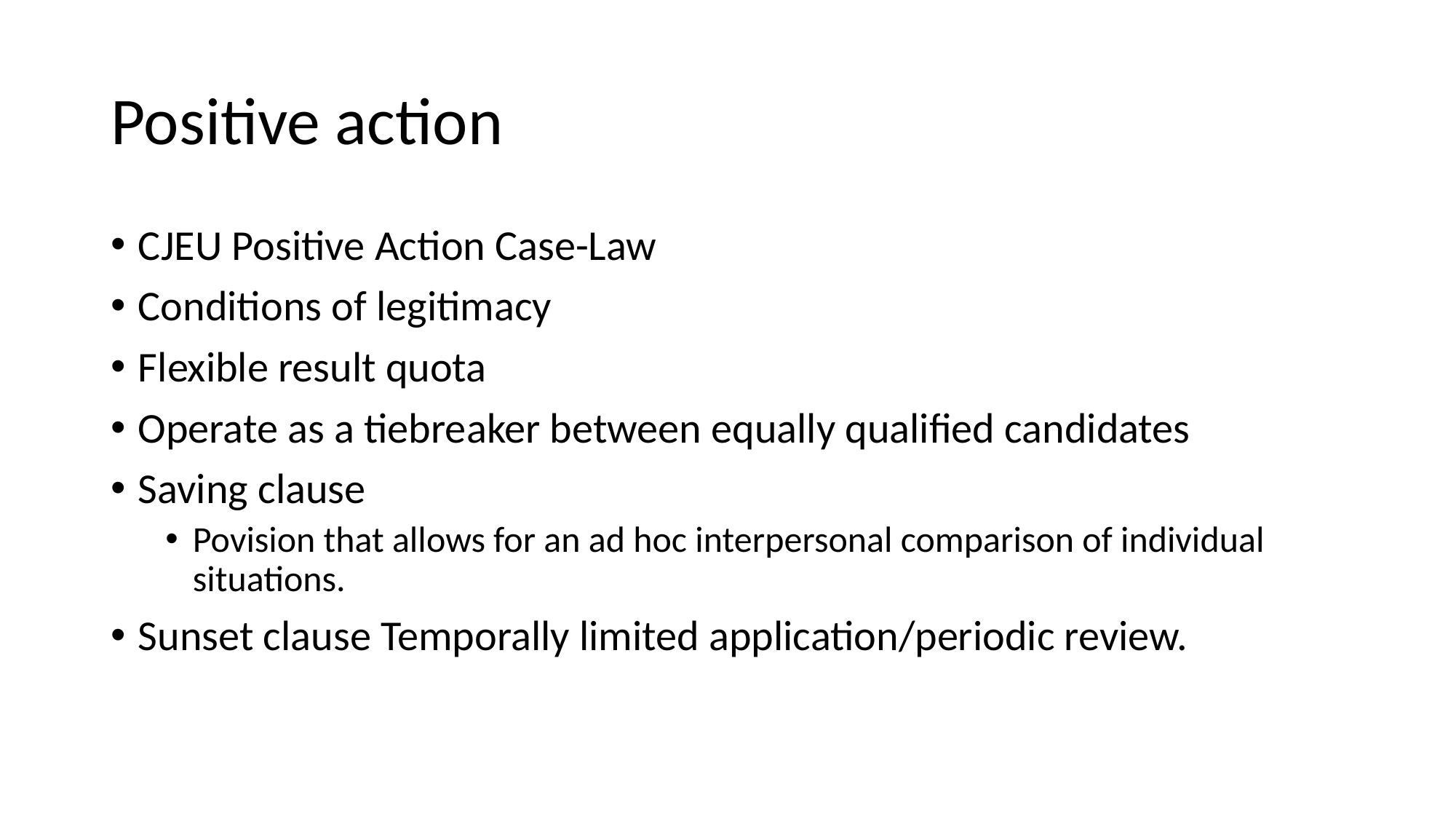

# Positive action
CJEU Positive Action Case-Law
Conditions of legitimacy
Flexible result quota
Operate as a tiebreaker between equally qualified candidates
Saving clause
Povision that allows for an ad hoc interpersonal comparison of individual situations.
Sunset clause Temporally limited application/periodic review.